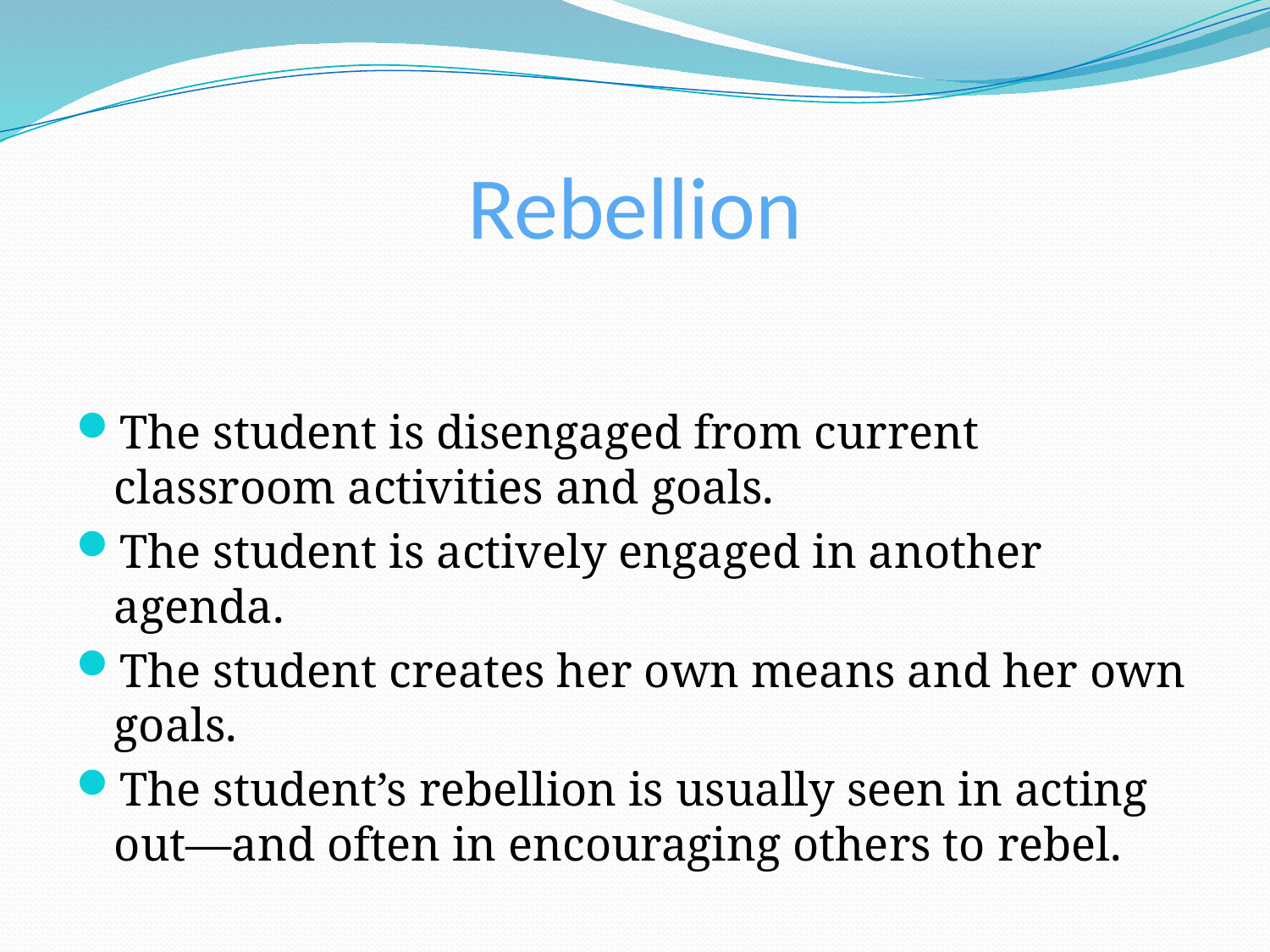

# Rebellion

The student is disengaged from current classroom activities and goals.
The student is actively engaged in another agenda.
The student creates her own means and her own goals.
The student’s rebellion is usually seen in acting out—and often in encouraging others to rebel.